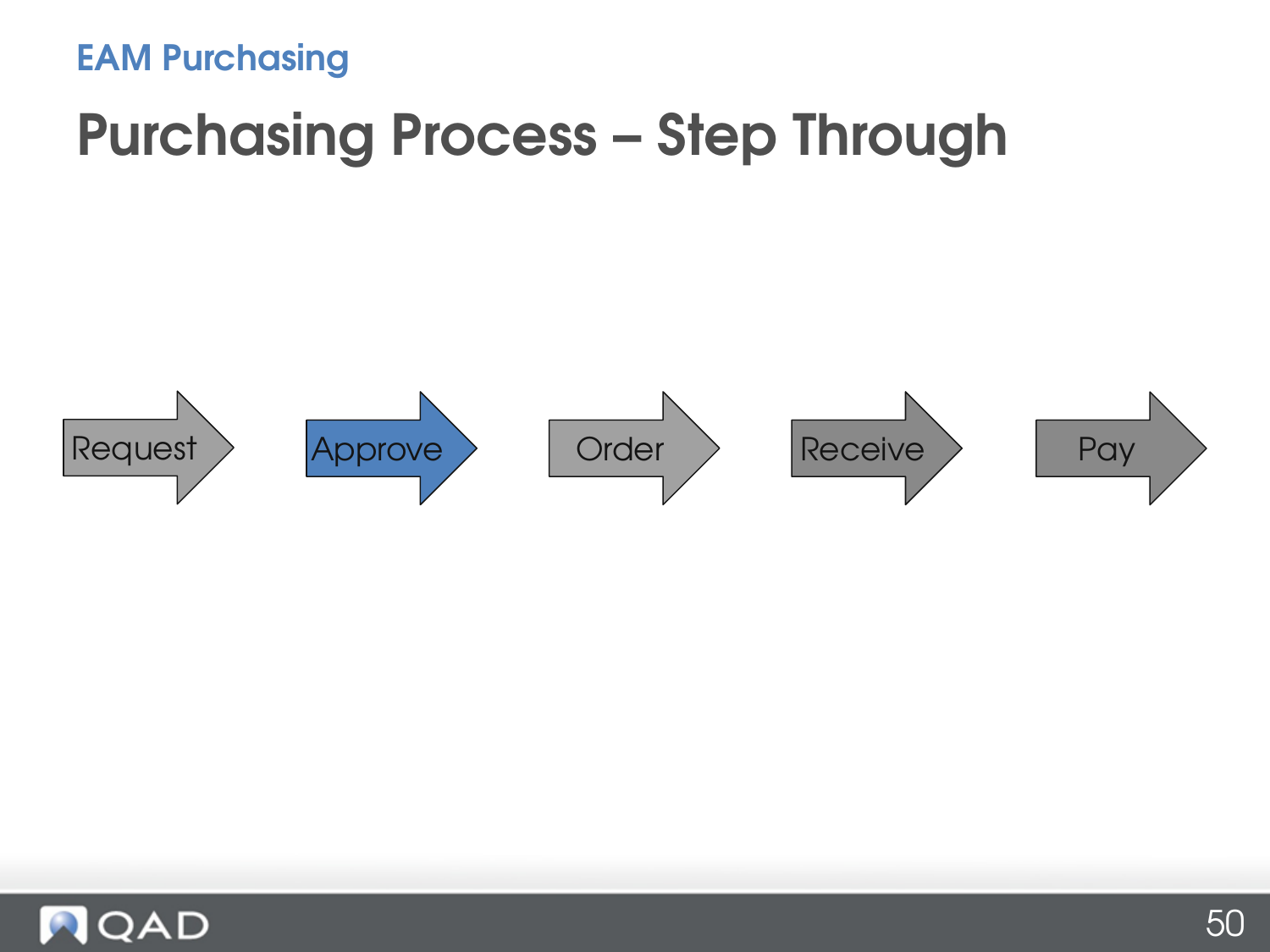

EAM Purchasing
# Purchasing Process – Step Through
Request
Approve
Order
Receive
Pay
50